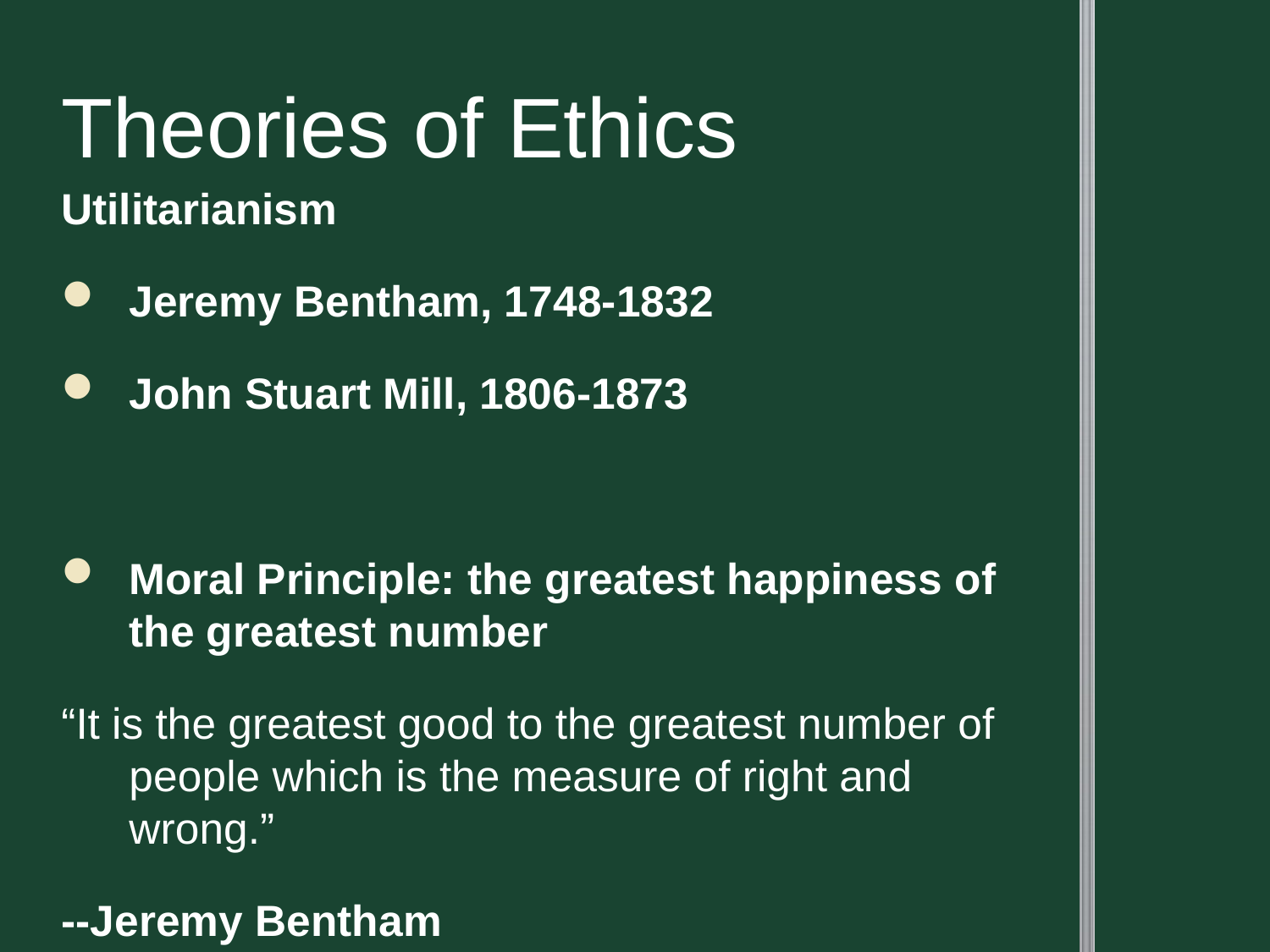

# Theories of Ethics
Utilitarianism
Jeremy Bentham, 1748-1832
John Stuart Mill, 1806-1873

Moral Principle: the greatest happiness of the greatest number
“It is the greatest good to the greatest number of people which is the measure of right and wrong.”
--Jeremy Bentham